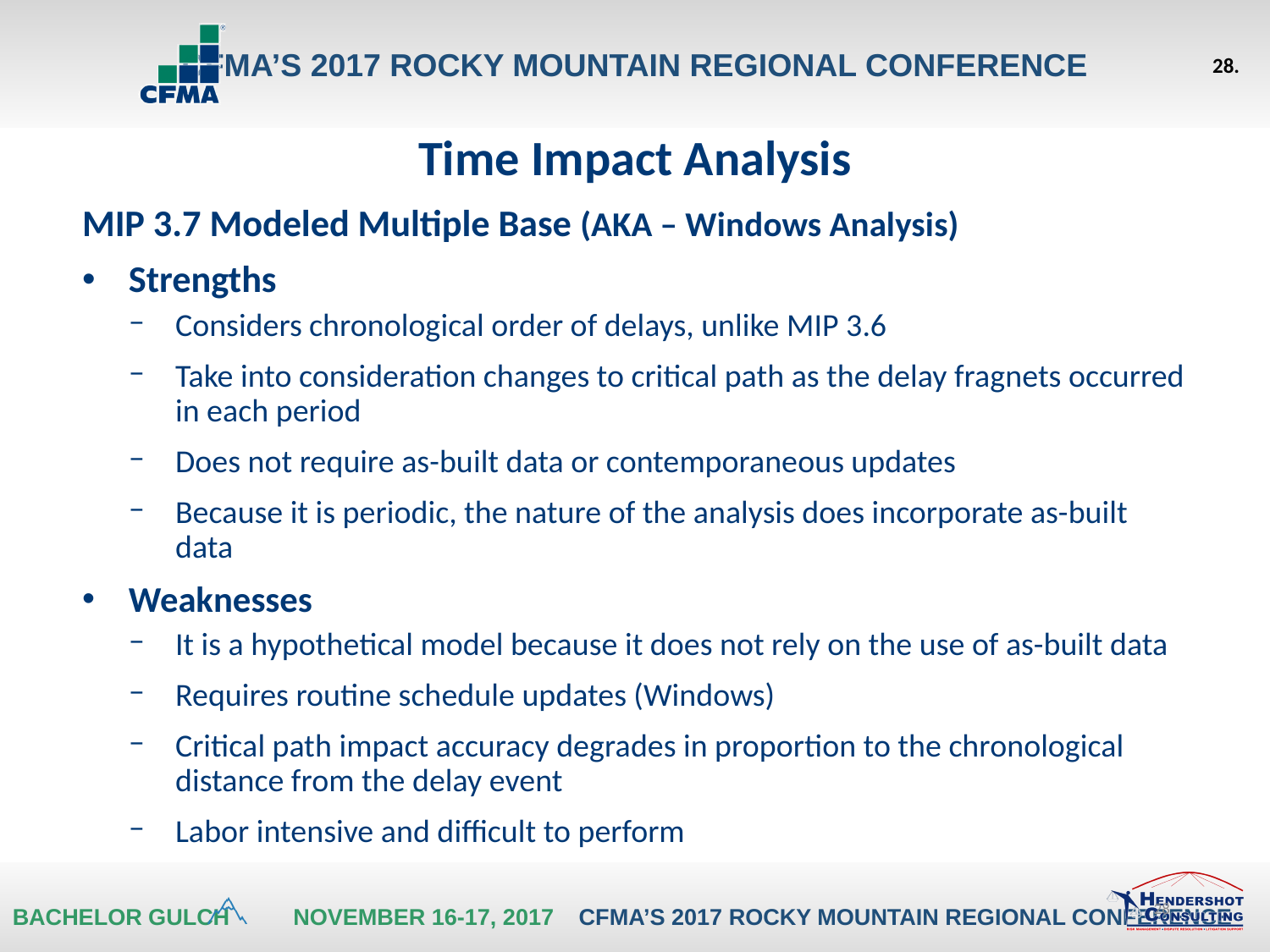

28.
Time Impact Analysis
MIP 3.7 Modeled Multiple Base (AKA – Windows Analysis)
Strengths
Considers chronological order of delays, unlike MIP 3.6
Take into consideration changes to critical path as the delay fragnets occurred in each period
Does not require as-built data or contemporaneous updates
Because it is periodic, the nature of the analysis does incorporate as-built data
Weaknesses
It is a hypothetical model because it does not rely on the use of as-built data
Requires routine schedule updates (Windows)
Critical path impact accuracy degrades in proportion to the chronological distance from the delay event
Labor intensive and difficult to perform
28